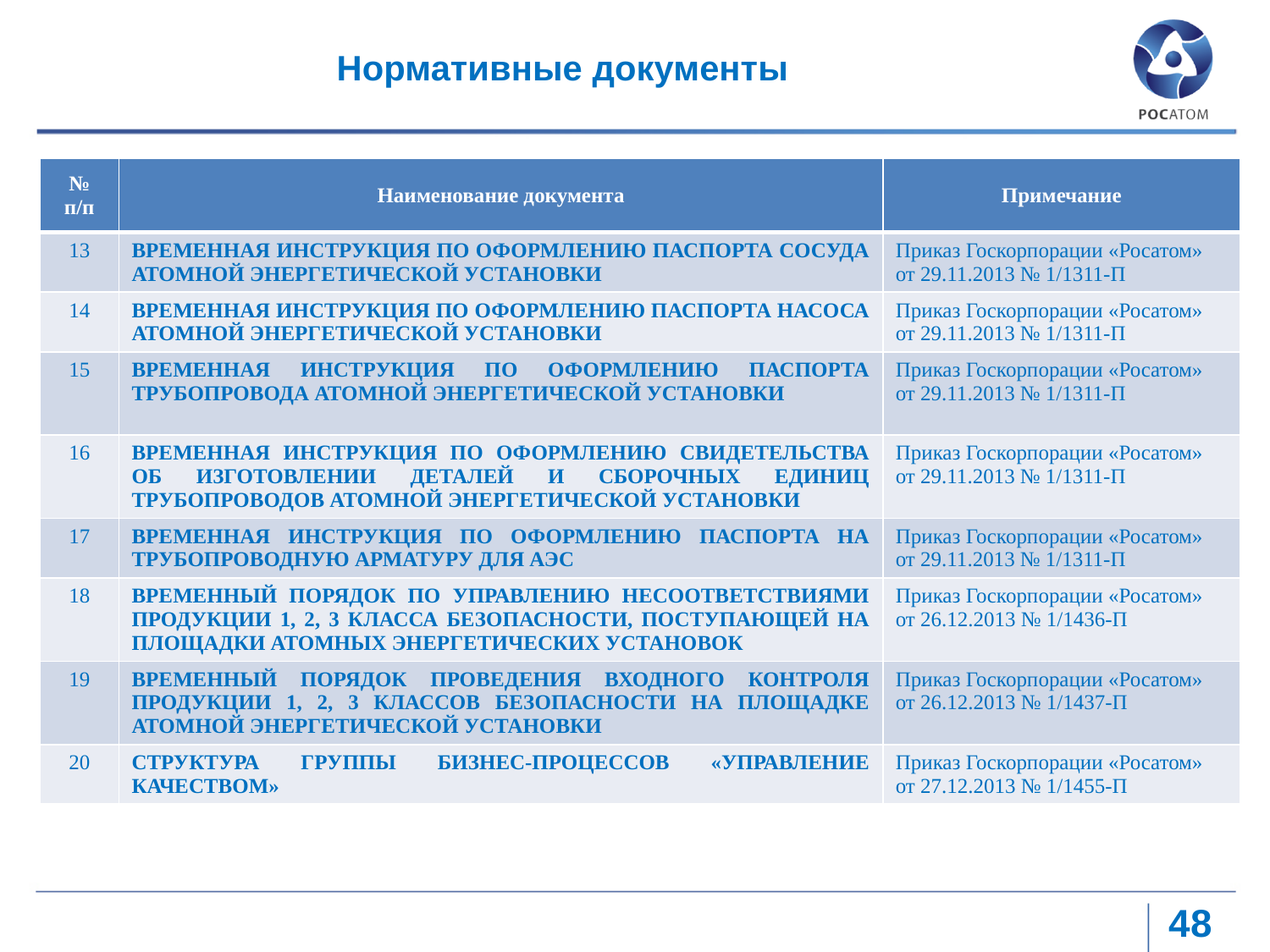

# Нормативные документы
| № п/п | Наименование документа | Примечание |
| --- | --- | --- |
| 13 | ВРЕМЕННАЯ ИНСТРУКЦИЯ ПО ОФОРМЛЕНИЮ ПАСПОРТА СОСУДА АТОМНОЙ ЭНЕРГЕТИЧЕСКОЙ УСТАНОВКИ | Приказ Госкорпорации «Росатом» от 29.11.2013 № 1/1311-П |
| 14 | ВРЕМЕННАЯ ИНСТРУКЦИЯ ПО ОФОРМЛЕНИЮ ПАСПОРТА НАСОСА АТОМНОЙ ЭНЕРГЕТИЧЕСКОЙ УСТАНОВКИ | Приказ Госкорпорации «Росатом» от 29.11.2013 № 1/1311-П |
| 15 | ВРЕМЕННАЯ ИНСТРУКЦИЯ ПО ОФОРМЛЕНИЮ ПАСПОРТА ТРУБОПРОВОДА АТОМНОЙ ЭНЕРГЕТИЧЕСКОЙ УСТАНОВКИ | Приказ Госкорпорации «Росатом» от 29.11.2013 № 1/1311-П |
| 16 | ВРЕМЕННАЯ ИНСТРУКЦИЯ ПО ОФОРМЛЕНИЮ СВИДЕТЕЛЬСТВА ОБ ИЗГОТОВЛЕНИИ ДЕТАЛЕЙ И СБОРОЧНЫХ ЕДИНИЦ ТРУБОПРОВОДОВ АТОМНОЙ ЭНЕРГЕТИЧЕСКОЙ УСТАНОВКИ | Приказ Госкорпорации «Росатом» от 29.11.2013 № 1/1311-П |
| 17 | ВРЕМЕННАЯ ИНСТРУКЦИЯ ПО ОФОРМЛЕНИЮ ПАСПОРТА НА ТРУБОПРОВОДНУЮ АРМАТУРУ ДЛЯ АЭС | Приказ Госкорпорации «Росатом» от 29.11.2013 № 1/1311-П |
| 18 | ВРЕМЕННЫЙ ПОРЯДОК ПО УПРАВЛЕНИЮ НЕСООТВЕТСТВИЯМИ ПРОДУКЦИИ 1, 2, 3 КЛАССА БЕЗОПАСНОСТИ, ПОСТУПАЮЩЕЙ НА ПЛОЩАДКИ АТОМНЫХ ЭНЕРГЕТИЧЕСКИХ УСТАНОВОК | Приказ Госкорпорации «Росатом» от 26.12.2013 № 1/1436-П |
| 19 | ВРЕМЕННЫЙ ПОРЯДОК ПРОВЕДЕНИЯ ВХОДНОГО КОНТРОЛЯ ПРОДУКЦИИ 1, 2, 3 КЛАССОВ БЕЗОПАСНОСТИ НА ПЛОЩАДКЕ АТОМНОЙ ЭНЕРГЕТИЧЕСКОЙ УСТАНОВКИ | Приказ Госкорпорации «Росатом» от 26.12.2013 № 1/1437-П |
| 20 | СТРУКТУРА ГРУППЫ БИЗНЕС-ПРОЦЕССОВ «УПРАВЛЕНИЕ КАЧЕСТВОМ» | Приказ Госкорпорации «Росатом» от 27.12.2013 № 1/1455-П |
48